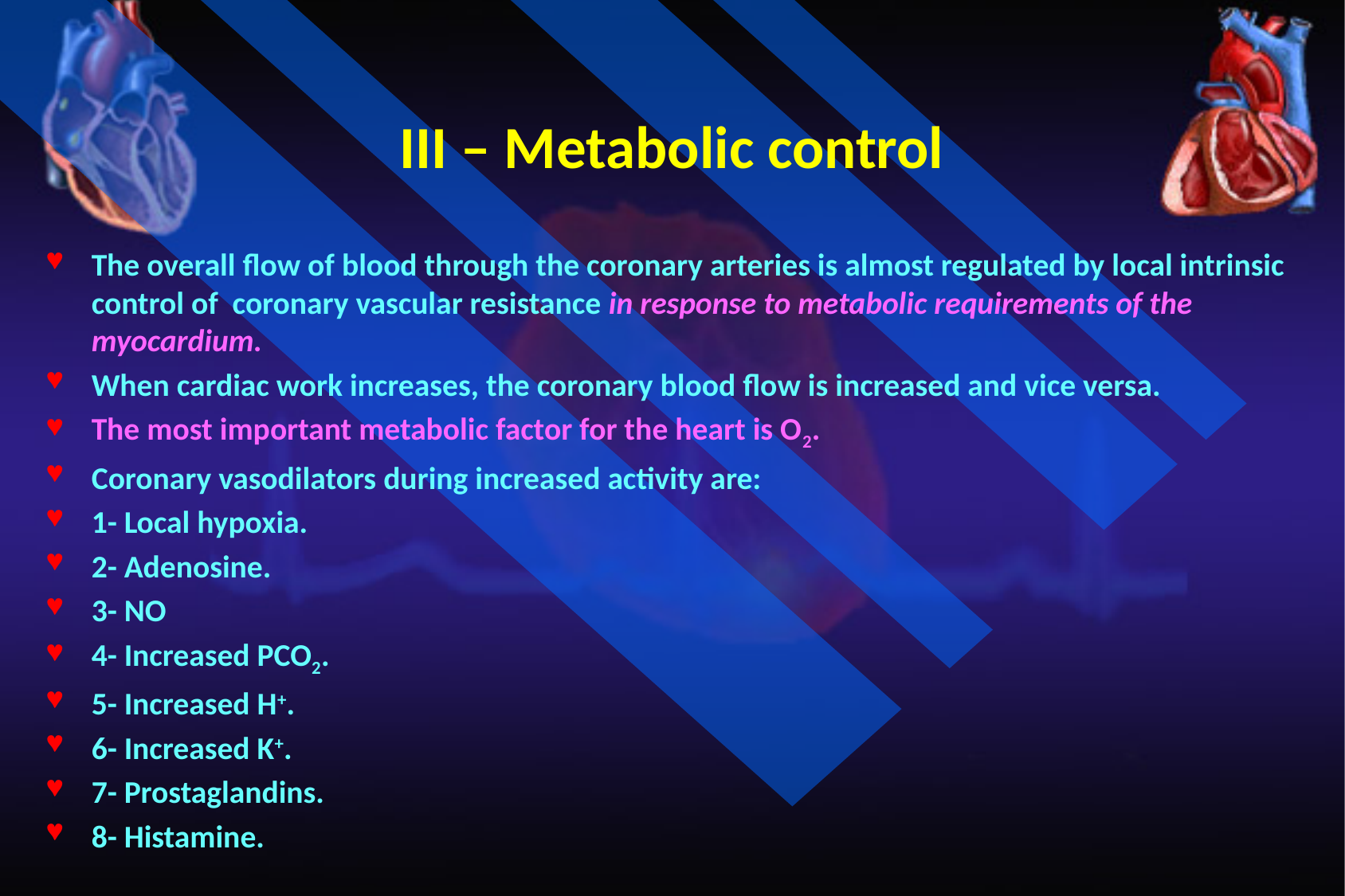

III – Metabolic control
The overall flow of blood through the coronary arteries is almost regulated by local intrinsic control of  coronary vascular resistance in response to metabolic requirements of the myocardium.
When cardiac work increases, the coronary blood flow is increased and vice versa.
The most important metabolic factor for the heart is O2.
Coronary vasodilators during increased activity are:
1- Local hypoxia.
2- Adenosine.
3- NO
4- Increased PCO2.
5- Increased H+.
6- Increased K+.
7- Prostaglandins.
8- Histamine.